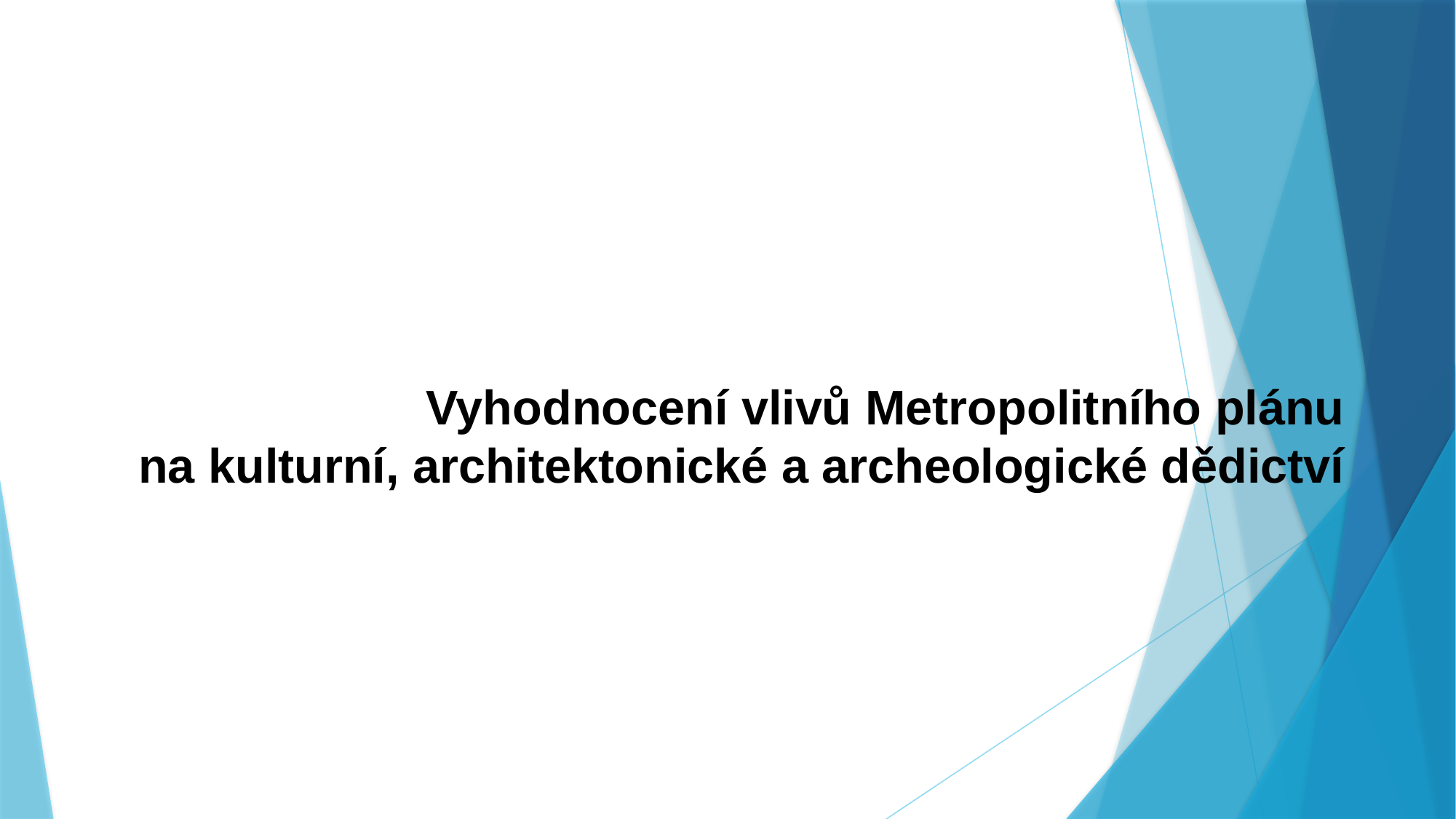

Vyhodnocení vlivů Metropolitního plánu
na kulturní, architektonické a archeologické dědictví